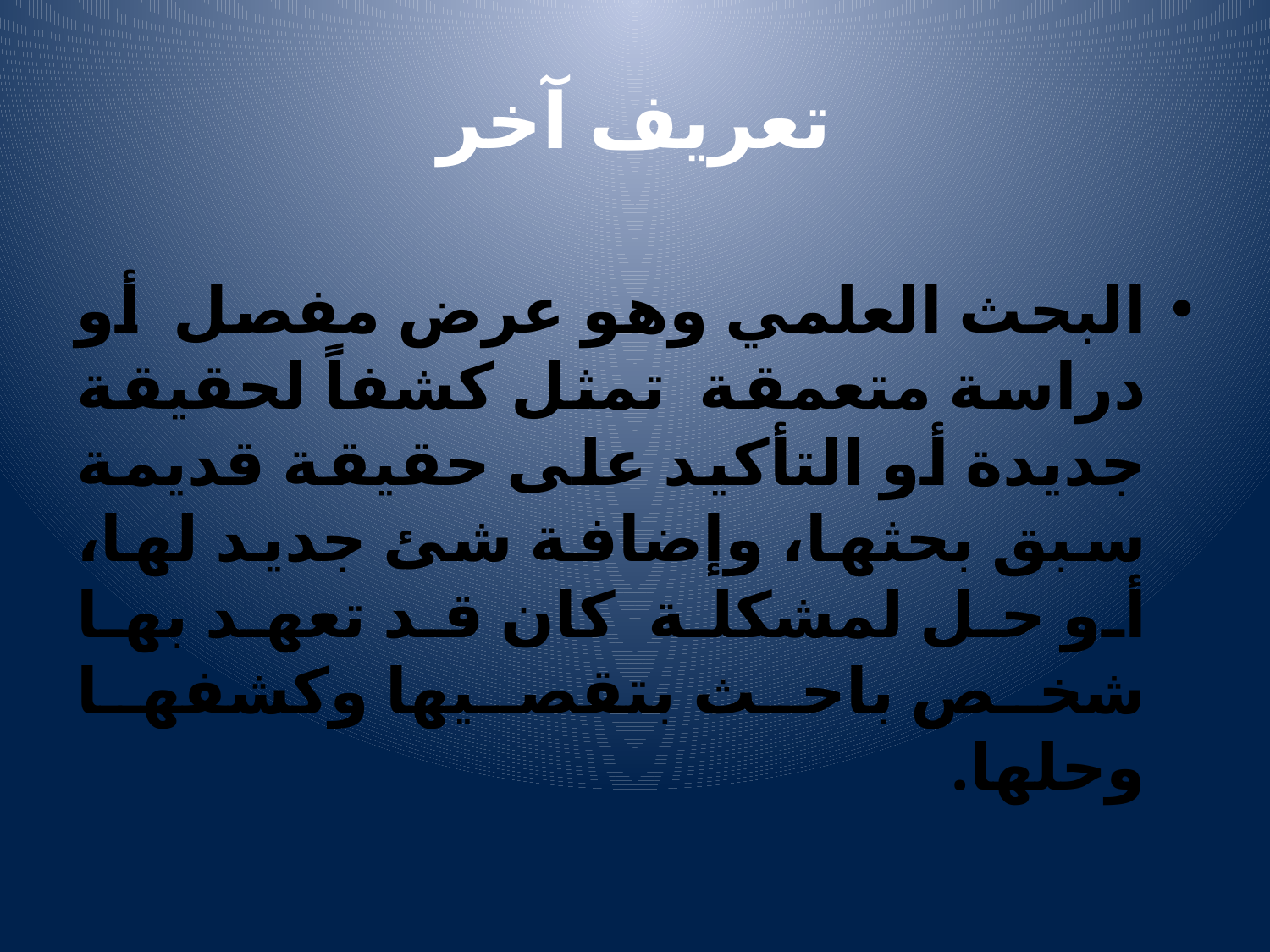

# تعريف آخر
البحث العلمي وهو عرض مفصل  أو دراسة متعمقة  تمثل كشفاً لحقيقة جديدة أو التأكيد على حقيقة قديمة سبق بحثها، وإضافة شئ جديد لها، أو حل لمشكلة  كان قد تعهد بها شخص باحث بتقصيها وكشفها وحلها.